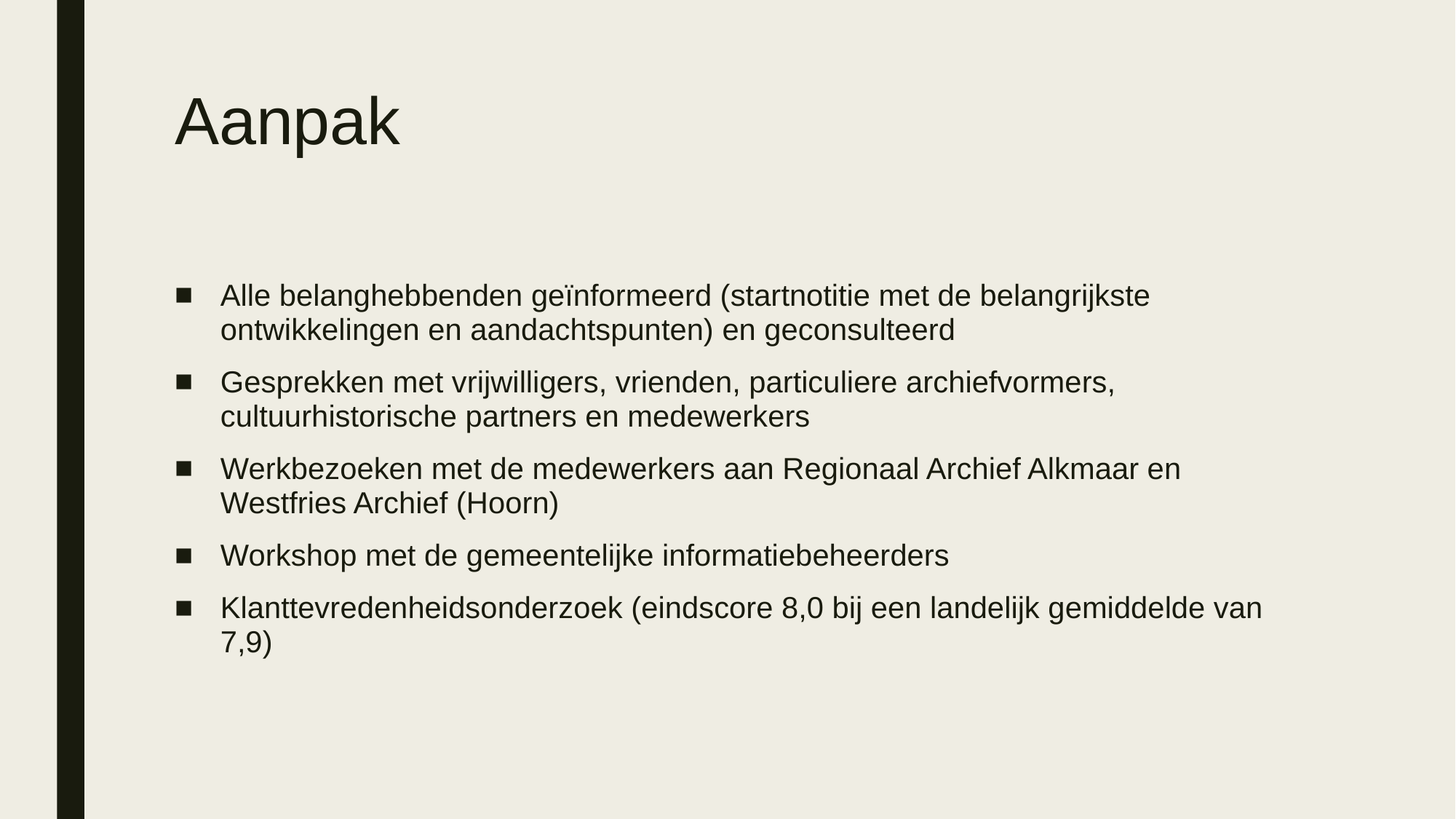

# Aanpak
Alle belanghebbenden geïnformeerd (startnotitie met de belangrijkste ontwikkelingen en aandachtspunten) en geconsulteerd
Gesprekken met vrijwilligers, vrienden, particuliere archiefvormers,  cultuurhistorische partners en medewerkers
Werkbezoeken met de medewerkers aan Regionaal Archief Alkmaar en Westfries Archief (Hoorn)
Workshop met de gemeentelijke informatiebeheerders
Klanttevredenheidsonderzoek (eindscore 8,0 bij een landelijk gemiddelde van 7,9)